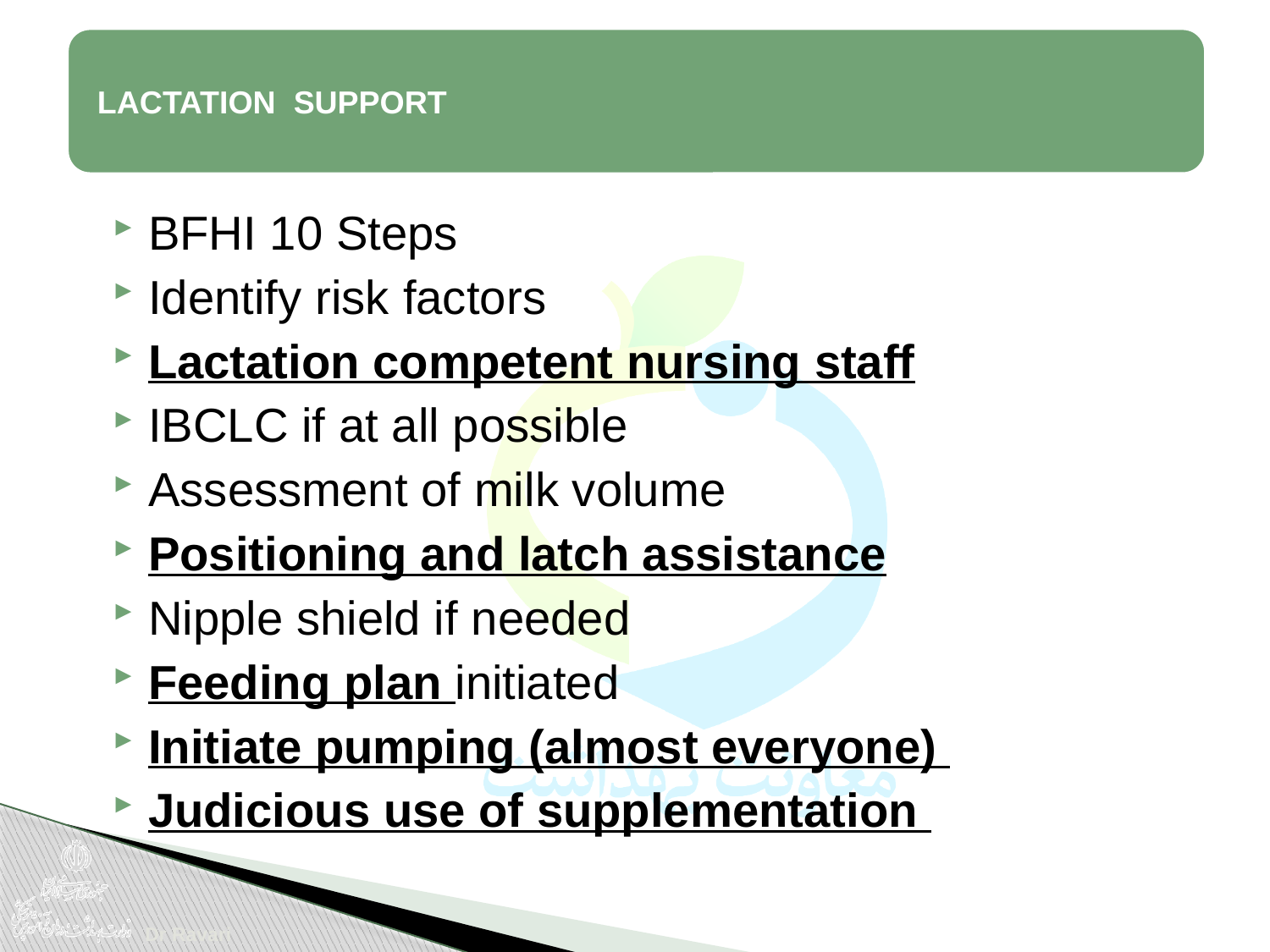

LACTATION  SUPPORT
BFHI 10 Steps
Identify risk factors
Lactation competent nursing staff
IBCLC if at all possible
Assessment of milk volume
Positioning and latch assistance
Nipple shield if needed
Feeding plan initiated
Initiate pumping (almost everyone)
Judicious use of supplementation